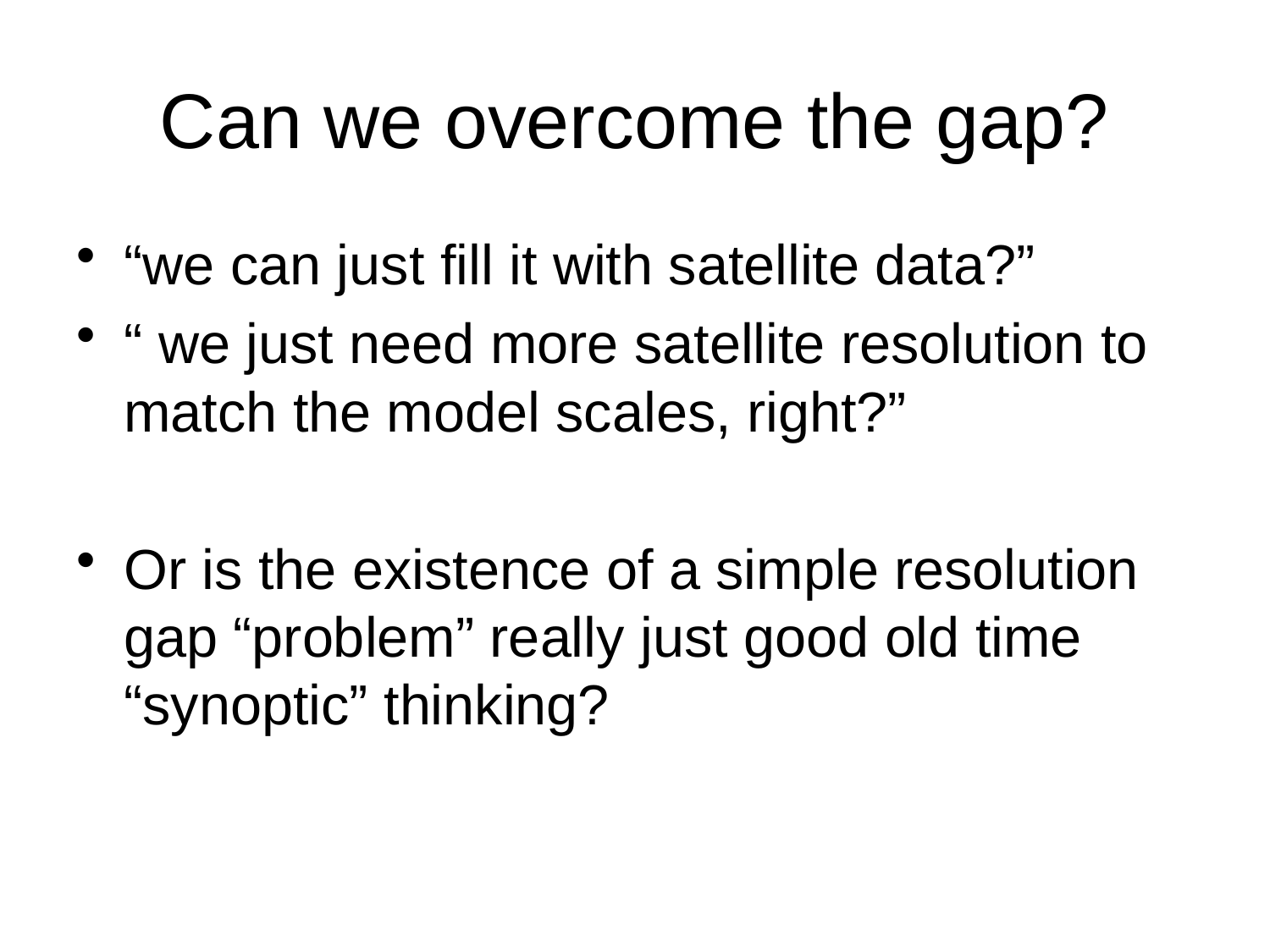

# Can we overcome the gap?
“we can just fill it with satellite data?”
“ we just need more satellite resolution to match the model scales, right?”

Or is the existence of a simple resolution gap “problem” really just good old time  “synoptic” thinking?